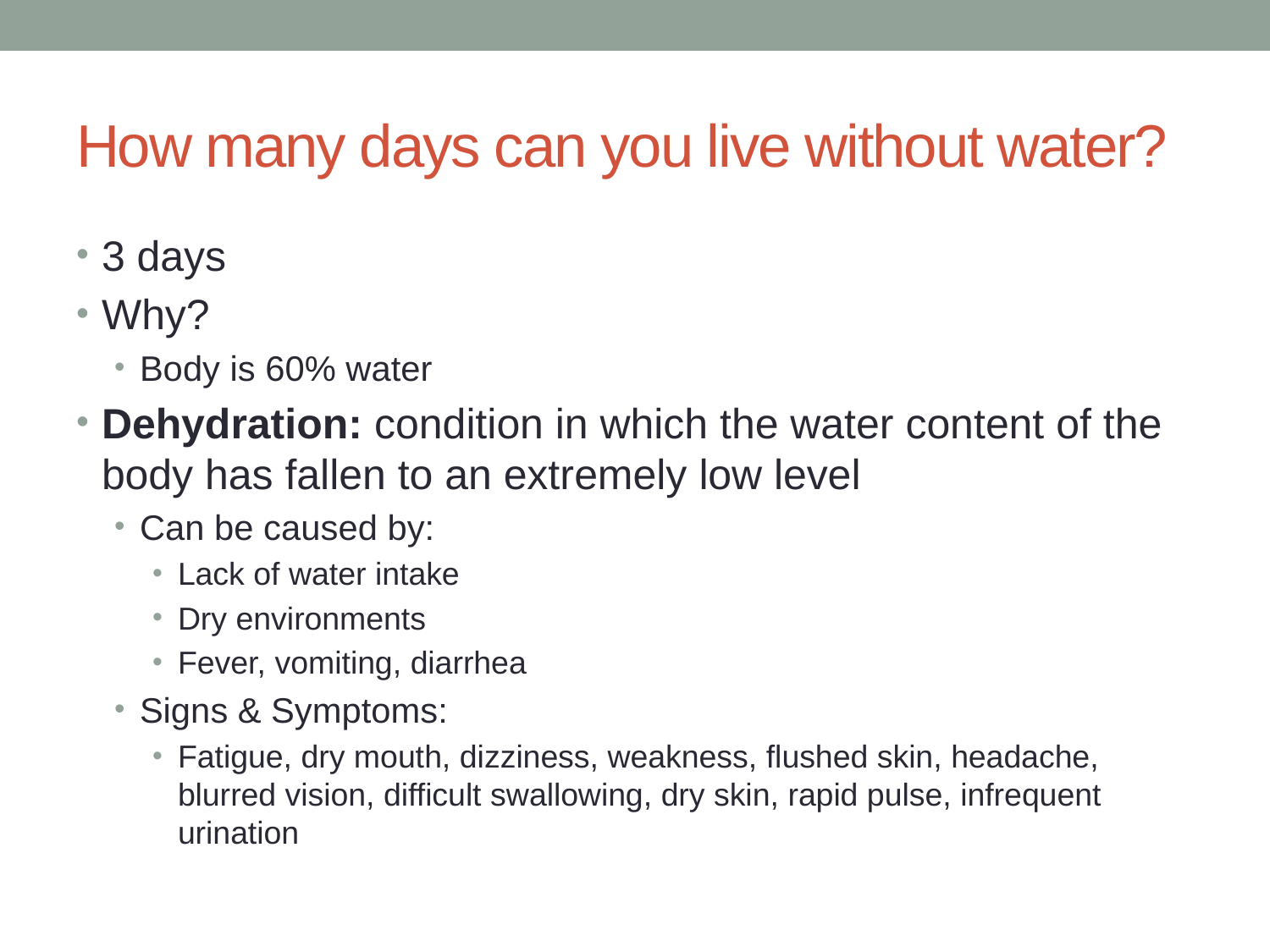

# How many days can you live without water?
3 days
Why?
Body is 60% water
Dehydration: condition in which the water content of the body has fallen to an extremely low level
Can be caused by:
Lack of water intake
Dry environments
Fever, vomiting, diarrhea
Signs & Symptoms:
Fatigue, dry mouth, dizziness, weakness, flushed skin, headache, blurred vision, difficult swallowing, dry skin, rapid pulse, infrequent urination